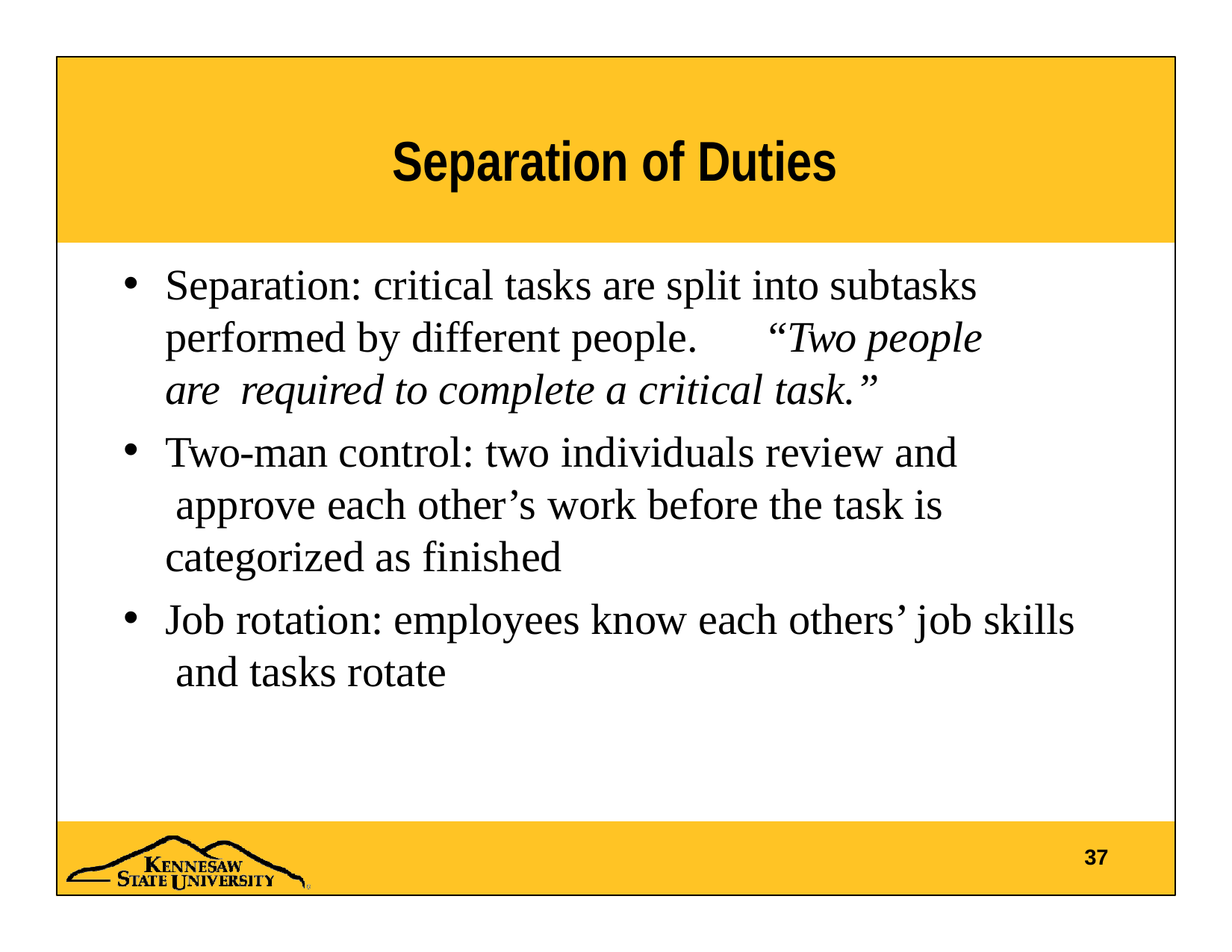

# Separation of Duties
Separation: critical tasks are split into subtasks  performed by different people.	“Two people are  required to complete a critical task.”
Two-man control: two individuals review and  approve each other’s work before the task is  categorized as finished
Job rotation: employees know each others’ job skills  and tasks rotate

37